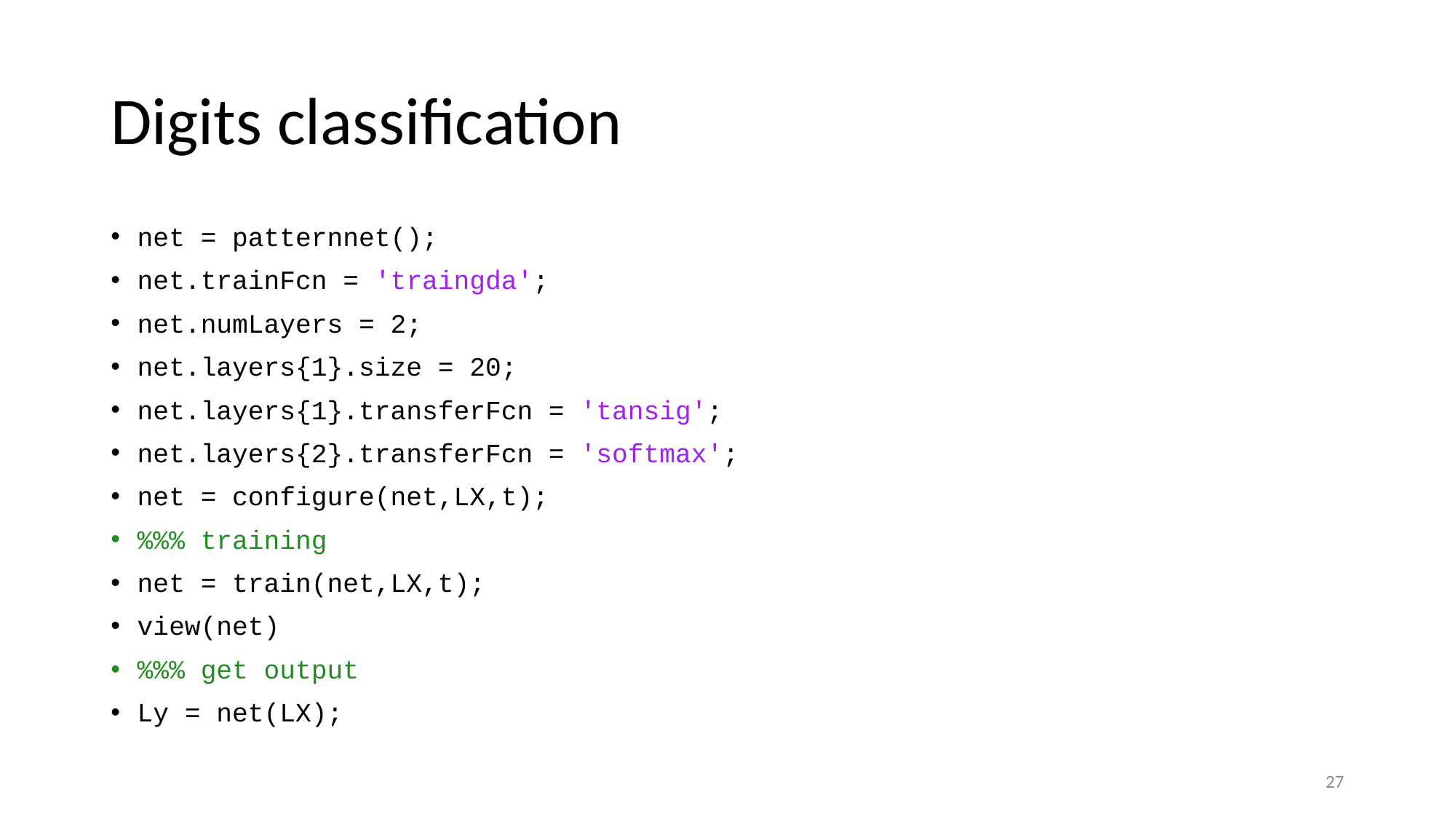

# Digits classification
net = patternnet();
net.trainFcn = 'traingda';
net.numLayers = 2;
net.layers{1}.size = 20;
net.layers{1}.transferFcn = 'tansig';
net.layers{2}.transferFcn = 'softmax';
net = configure(net,LX,t);
%%% training
net = train(net,LX,t);
view(net)
%%% get output
Ly = net(LX);

27